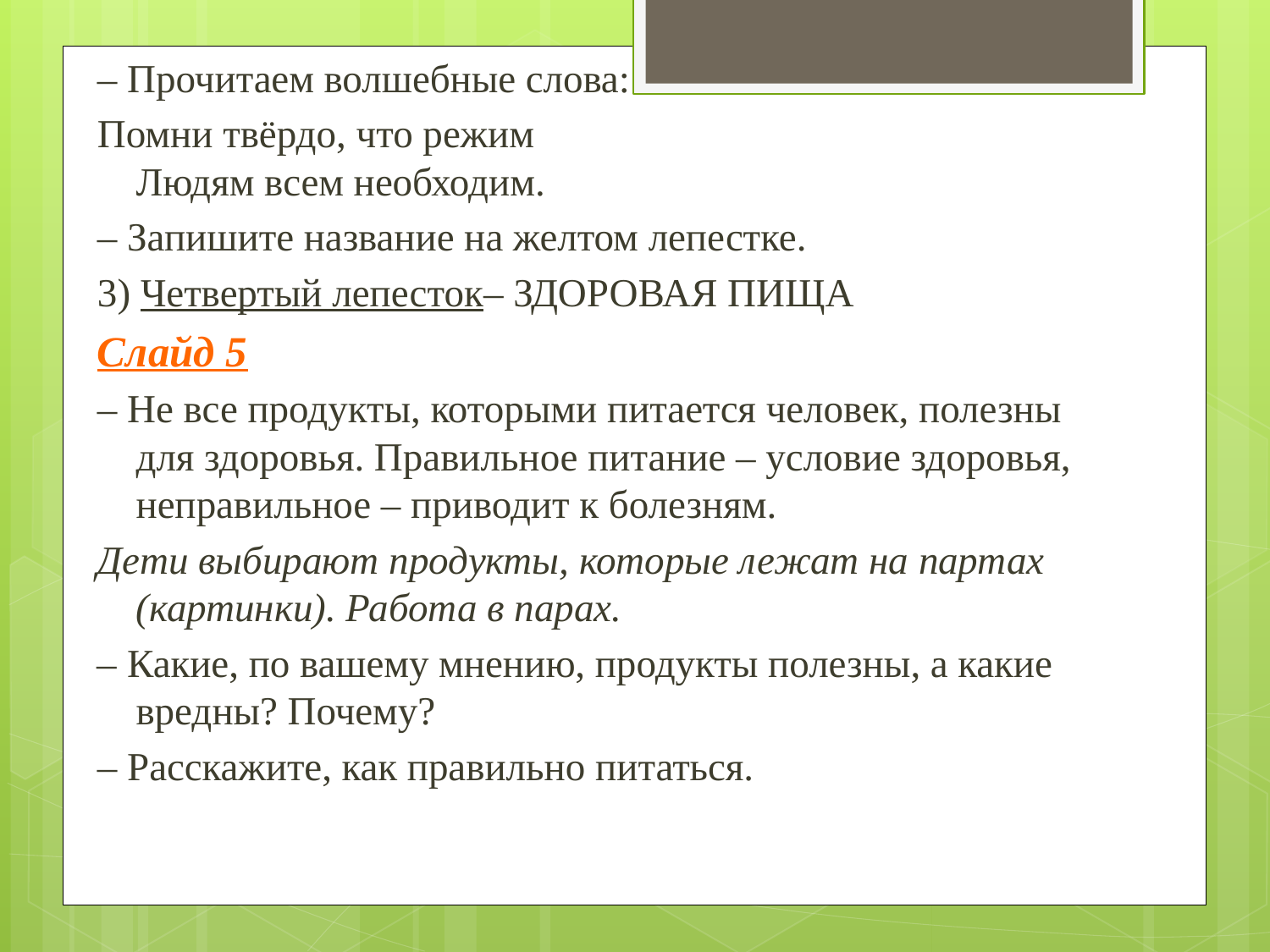

– Прочитаем волшебные слова:
Помни твёрдо, что режим
Людям всем необходим.
– Запишите название на желтом лепестке.
3) Четвертый лепесток– ЗДОРОВАЯ ПИЩА
Слайд 5
– Не все продукты, которыми питается человек, полезны для здоровья. Правильное питание – условие здоровья, неправильное – приводит к болезням.
Дети выбирают продукты, которые лежат на партах (картинки). Работа в парах.
– Какие, по вашему мнению, продукты полезны, а какие вредны? Почему?
– Расскажите, как правильно питаться.

#